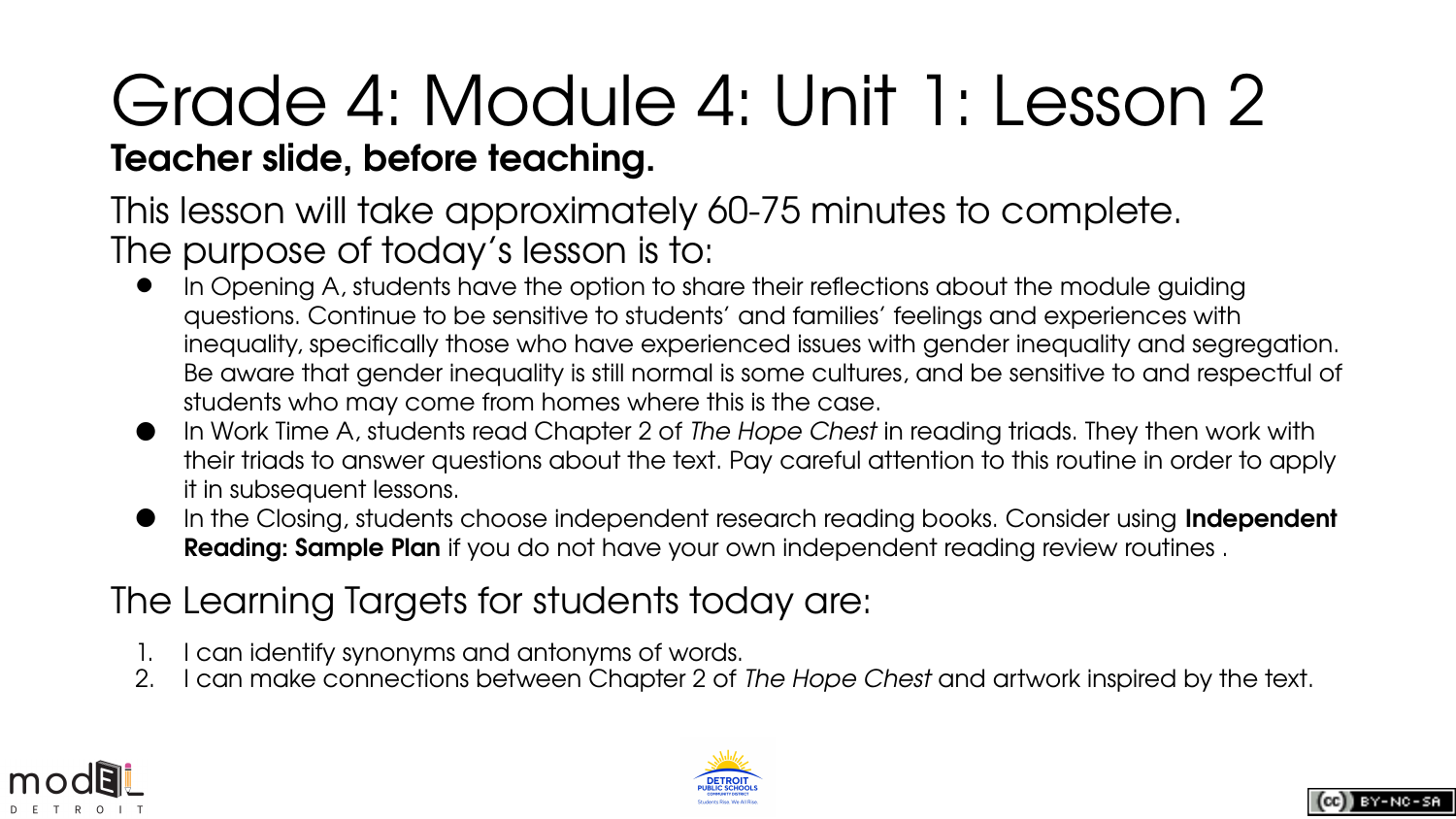

# Grade 4: Module 4: Unit 1: Lesson 2
Teacher slide, before teaching.
This lesson will take approximately 60-75 minutes to complete.
The purpose of today’s lesson is to:
In Opening A, students have the option to share their reflections about the module guiding questions. Continue to be sensitive to students’ and families’ feelings and experiences with inequality, specifically those who have experienced issues with gender inequality and segregation. Be aware that gender inequality is still normal is some cultures, and be sensitive to and respectful of students who may come from homes where this is the case.
In Work Time A, students read Chapter 2 of The Hope Chest in reading triads. They then work with their triads to answer questions about the text. Pay careful attention to this routine in order to apply it in subsequent lessons.
In the Closing, students choose independent research reading books. Consider using Independent Reading: Sample Plan if you do not have your own independent reading review routines .
The Learning Targets for students today are:
I can identify synonyms and antonyms of words.
I can make connections between Chapter 2 of The Hope Chest and artwork inspired by the text.